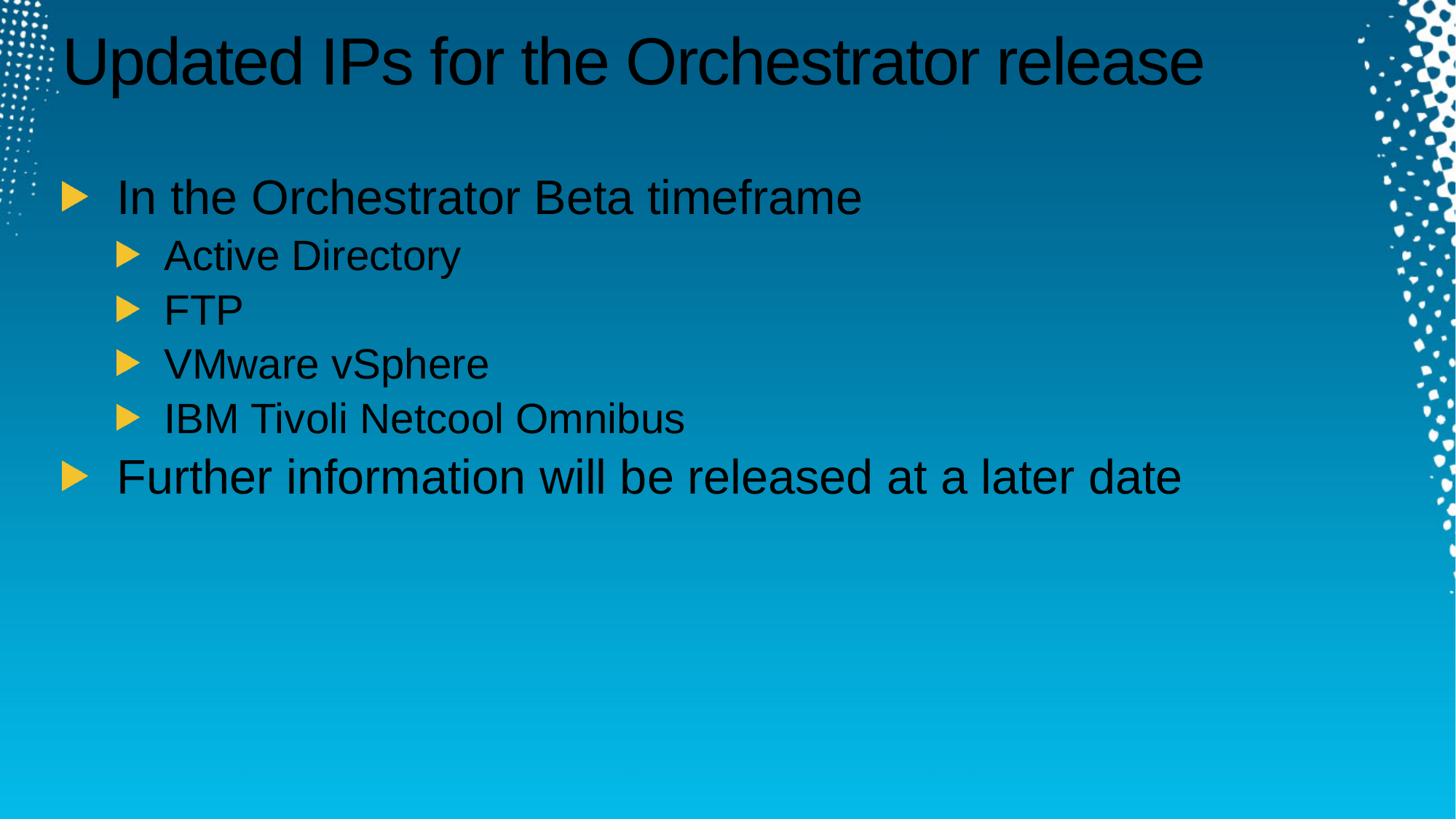

# Updated IPs for the Orchestrator release
In the Orchestrator Beta timeframe
Active Directory
FTP
VMware vSphere
IBM Tivoli Netcool Omnibus
Further information will be released at a later date